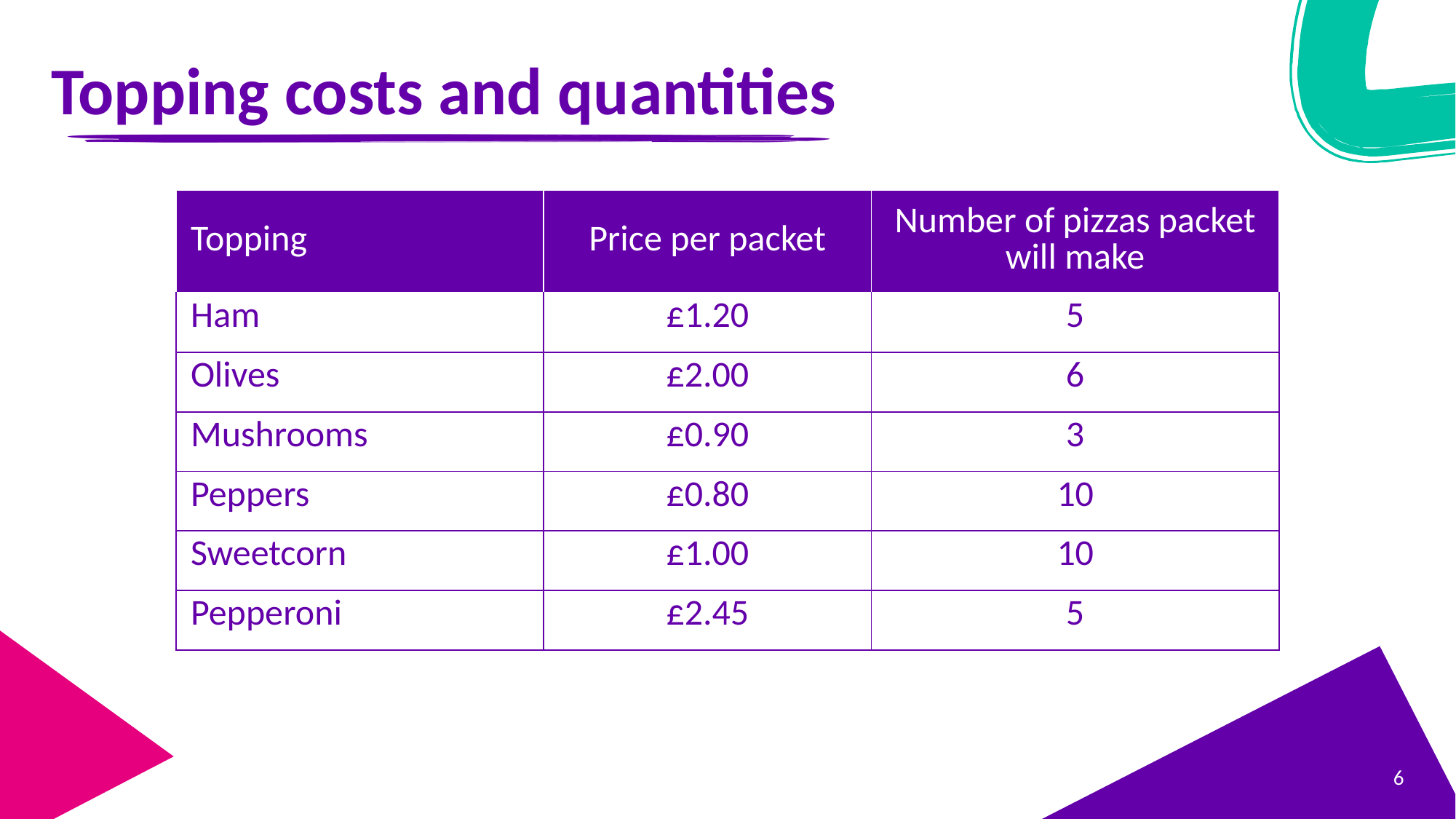

# Topping costs and quantities
| Topping | Price per packet | Number of pizzas packet will make |
| --- | --- | --- |
| Ham | £1.20 | 5 |
| Olives | £2.00 | 6 |
| Mushrooms | £0.90 | 3 |
| Peppers | £0.80 | 10 |
| Sweetcorn | £1.00 | 10 |
| Pepperoni | £2.45 | 5 |
6